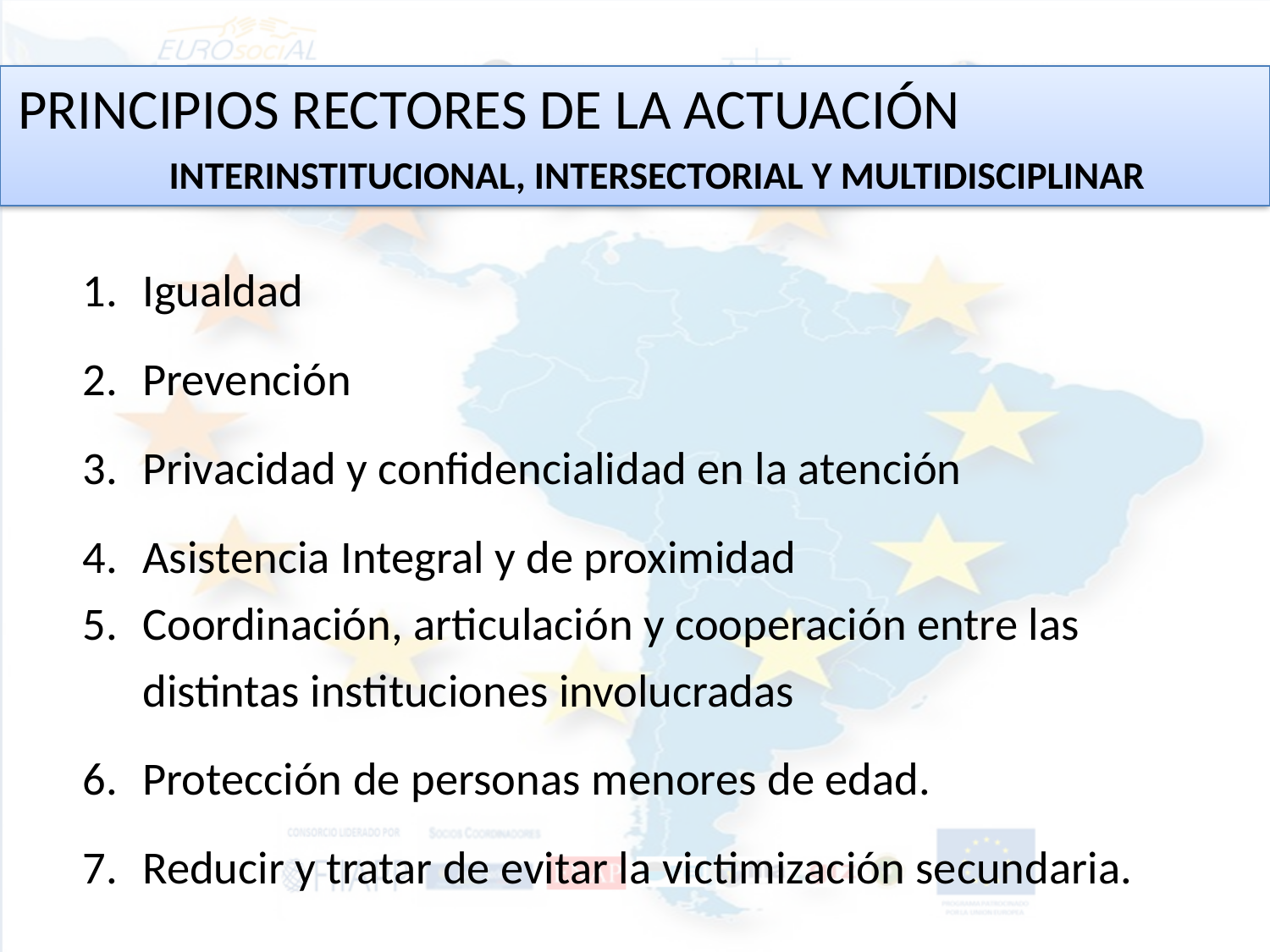

PRINCIPIOS RECTORES DE LA ACTUACIÓN                               INTERINSTITUCIONAL, INTERSECTORIAL Y MULTIDISCIPLINAR

Igualdad
Prevención
Privacidad y confidencialidad en la atención
Asistencia Integral y de proximidad
Coordinación, articulación y cooperación entre las distintas instituciones involucradas
Protección de personas menores de edad.
Reducir y tratar de evitar la victimización secundaria.